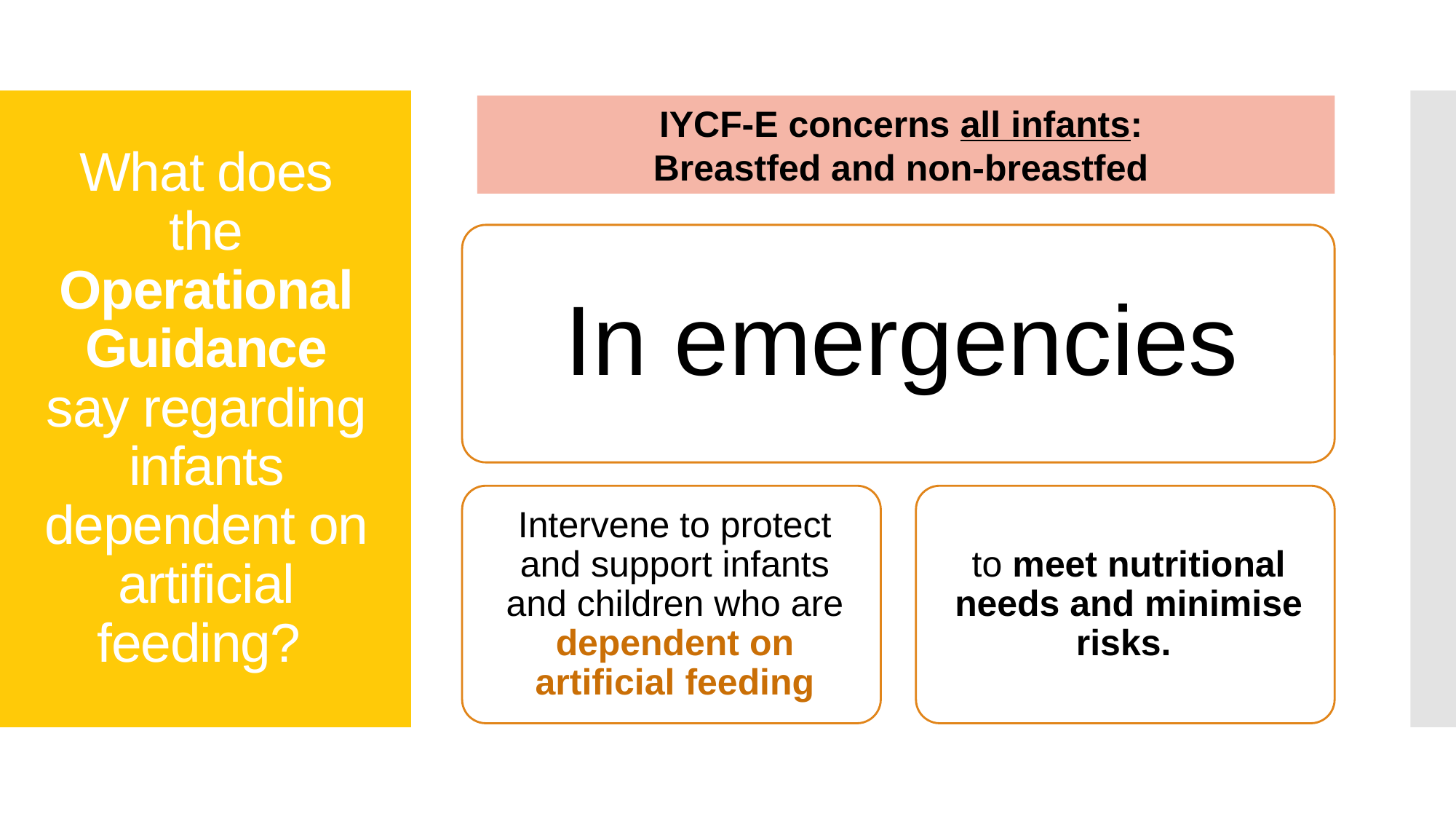

IYCF-E concerns all infants:
Breastfed and non-breastfed
# What does the Operational Guidance say regarding infants dependent on artificial feeding?
In emergencies
Intervene to protect and support infants and children who are dependent on artificial feeding
to meet nutritional needs and minimise risks.